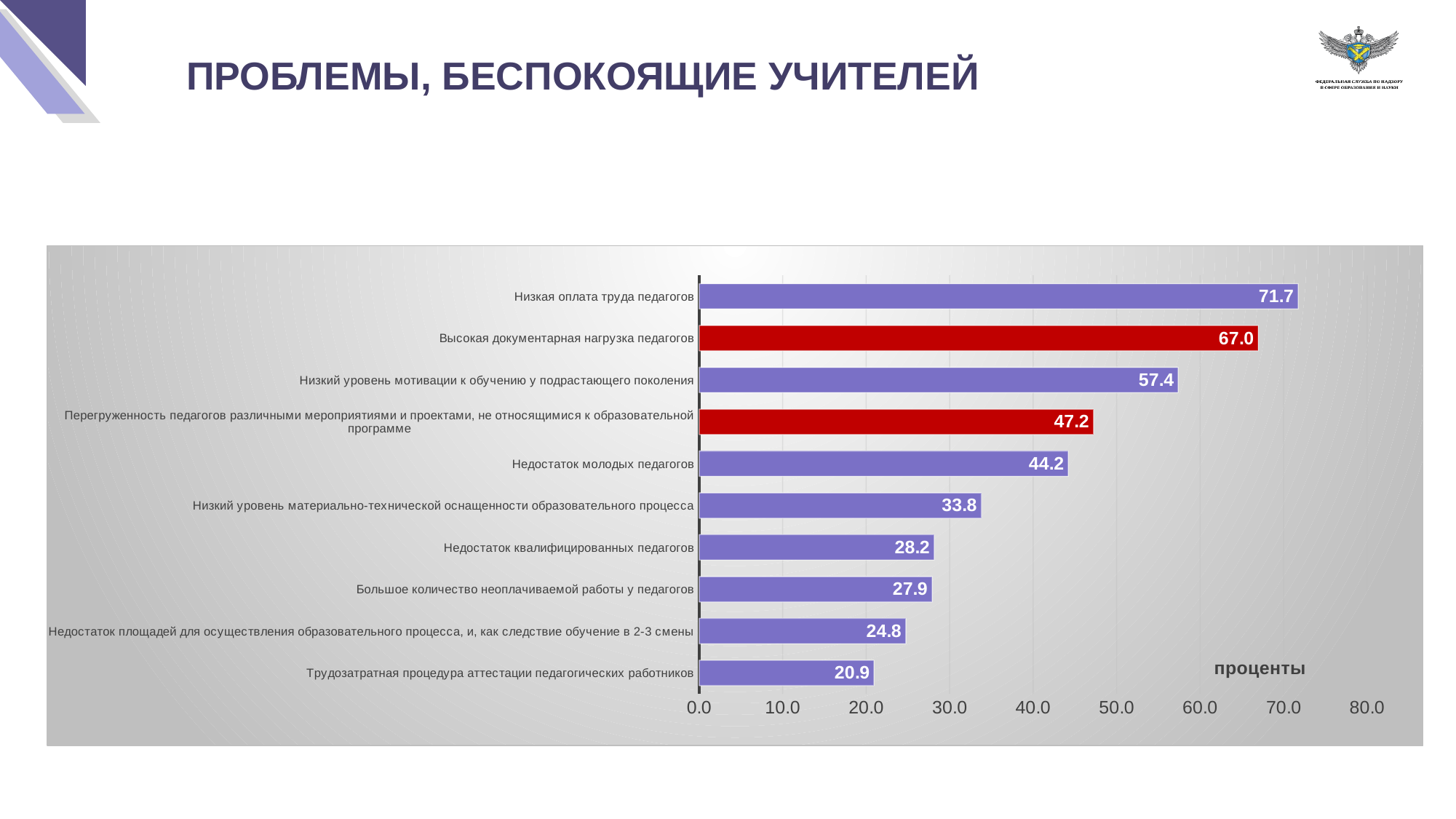

ПРОБЛЕМЫ, БЕСПОКОЯЩИЕ УЧИТЕЛЕЙ

### Chart

| Category |  |
|---|---|
| Трудозатратная процедура аттестации педагогических работников | 20.936902485659655 |
| Недостаток площадей для осуществления образовательного процесса, и, как следствие обучение в 2-3 смены | 24.760994263862333 |
| Большое количество неоплачиваемой работы у педагогов | 27.915869980879542 |
| Недостаток квалифицированных педагогов | 28.15487571701721 |
| Низкий уровень материально-технической оснащенности образовательного процесса | 33.79541108986616 |
| Недостаток молодых педагогов | 44.216061185468455 |
| Перегруженность педагогов различными мероприятиями и проектами, не относящимися к образовательной программе | 47.22753346080306 |
| Низкий уровень мотивации к обучению у подрастающего поколения | 57.361376673040155 |
| Высокая документарная нагрузка педагогов | 66.96940726577438 |
| Низкая оплата труда педагогов | 71.74952198852772 |